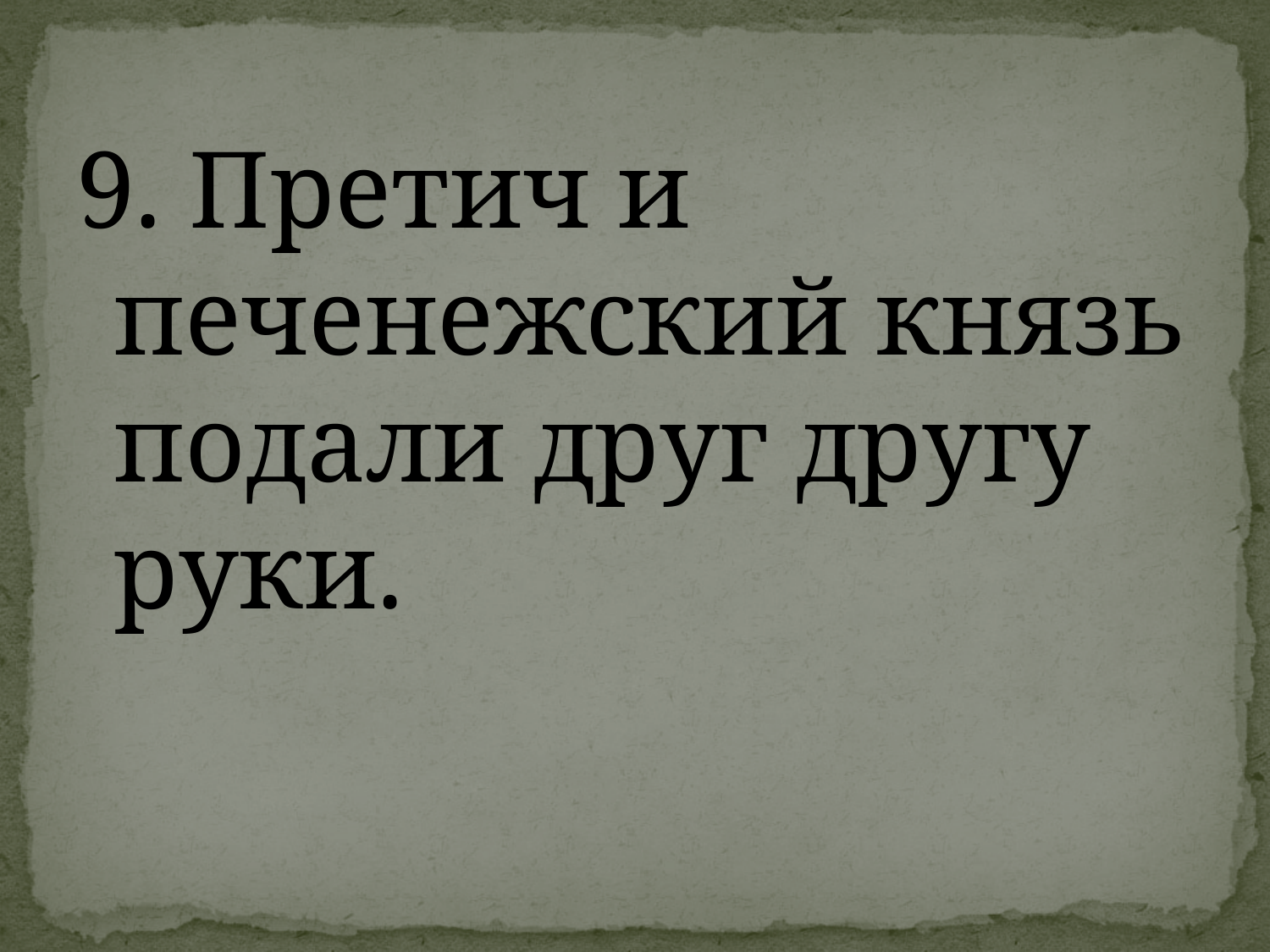

#
9. Претич и печенежский князь подали друг другу руки.